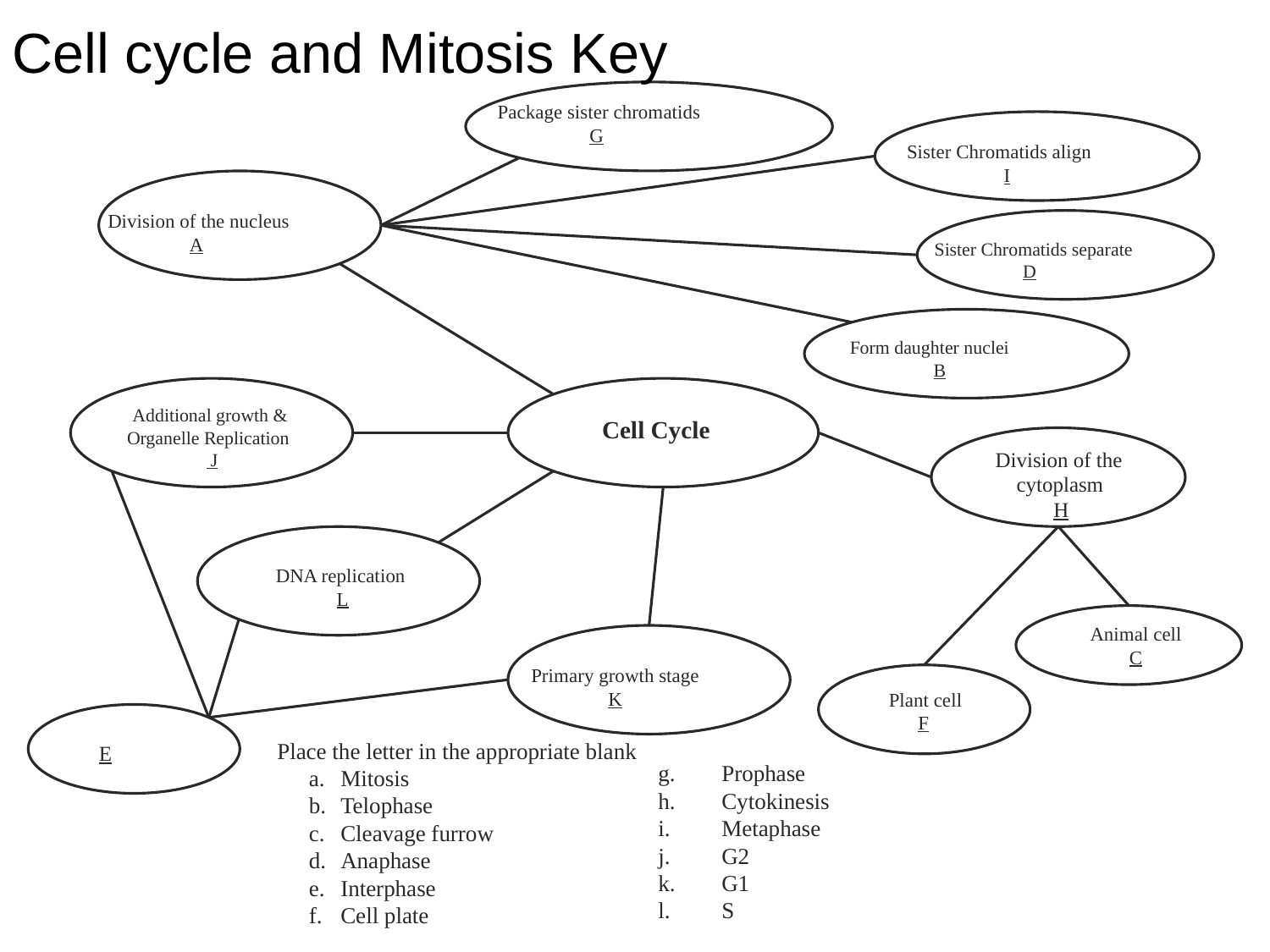

Cell cycle and Mitosis Key

 Package sister chromatids
                    G

 Sister Chromatids align
                     I

  Division of the nucleus
                   A

 Sister Chromatids separate
                    D

 Form daughter nuclei
                   B

    Additional growth &
   Organelle Replication
                     J
Cell Cycle

 Division of the
     cytoplasm
            H

      DNA replication
                   L

Animal cell
C

  Primary growth stage
                  K

         Plant cell
               F

           E
	Place the letter in the appropriate blank
Mitosis
Telophase
Cleavage furrow
Anaphase
Interphase
Cell plate

Prophase
Cytokinesis
Metaphase
G2
G1
S